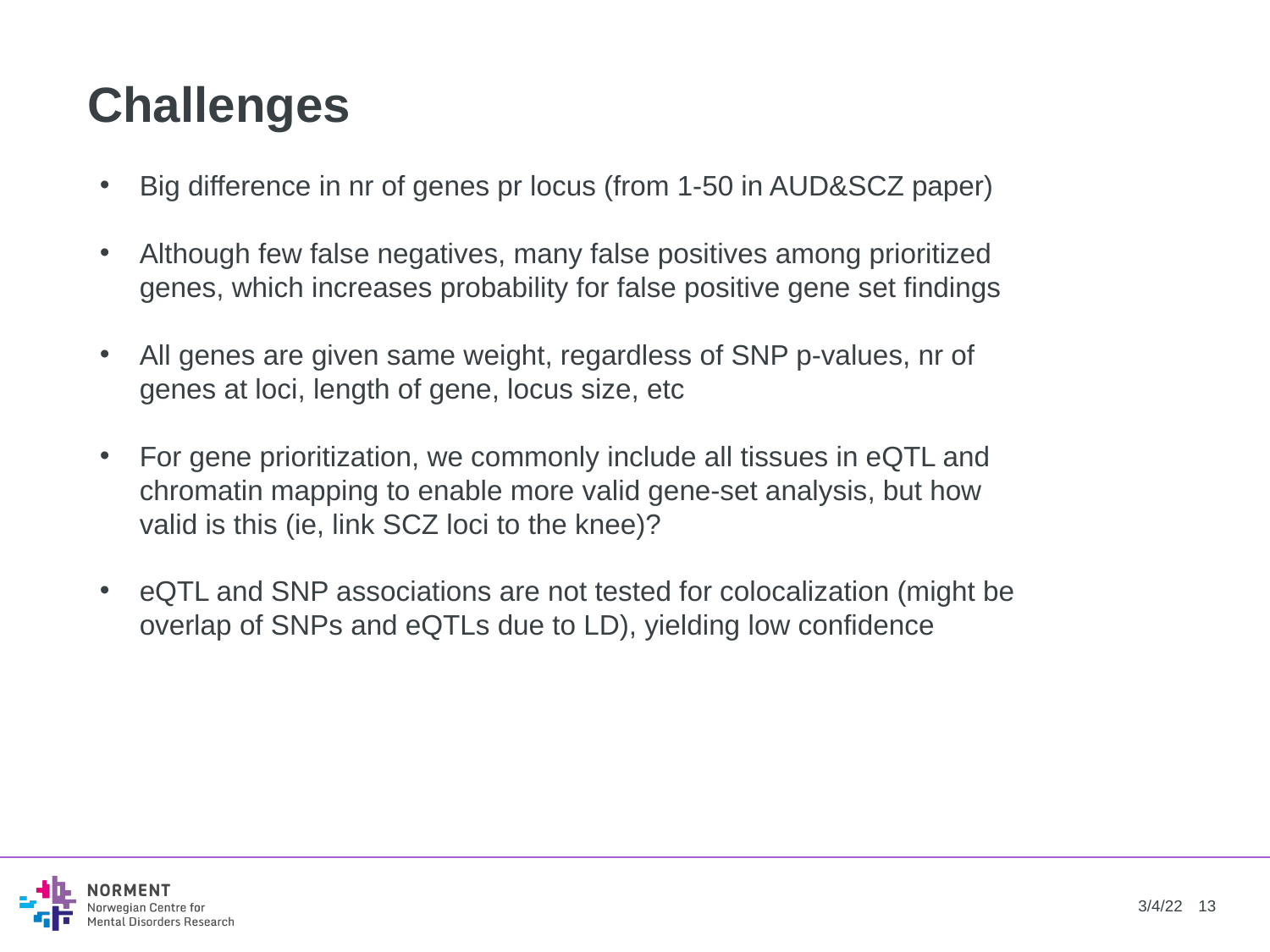

# Challenges
Big difference in nr of genes pr locus (from 1-50 in AUD&SCZ paper)

Although few false negatives, many false positives among prioritized genes, which increases probability for false positive gene set findings

All genes are given same weight, regardless of SNP p-values, nr of genes at loci, length of gene, locus size, etc

For gene prioritization, we commonly include all tissues in eQTL and chromatin mapping to enable more valid gene-set analysis, but how valid is this (ie, link SCZ loci to the knee)?

eQTL and SNP associations are not tested for colocalization (might be overlap of SNPs and eQTLs due to LD), yielding low confidence

3/4/22
13